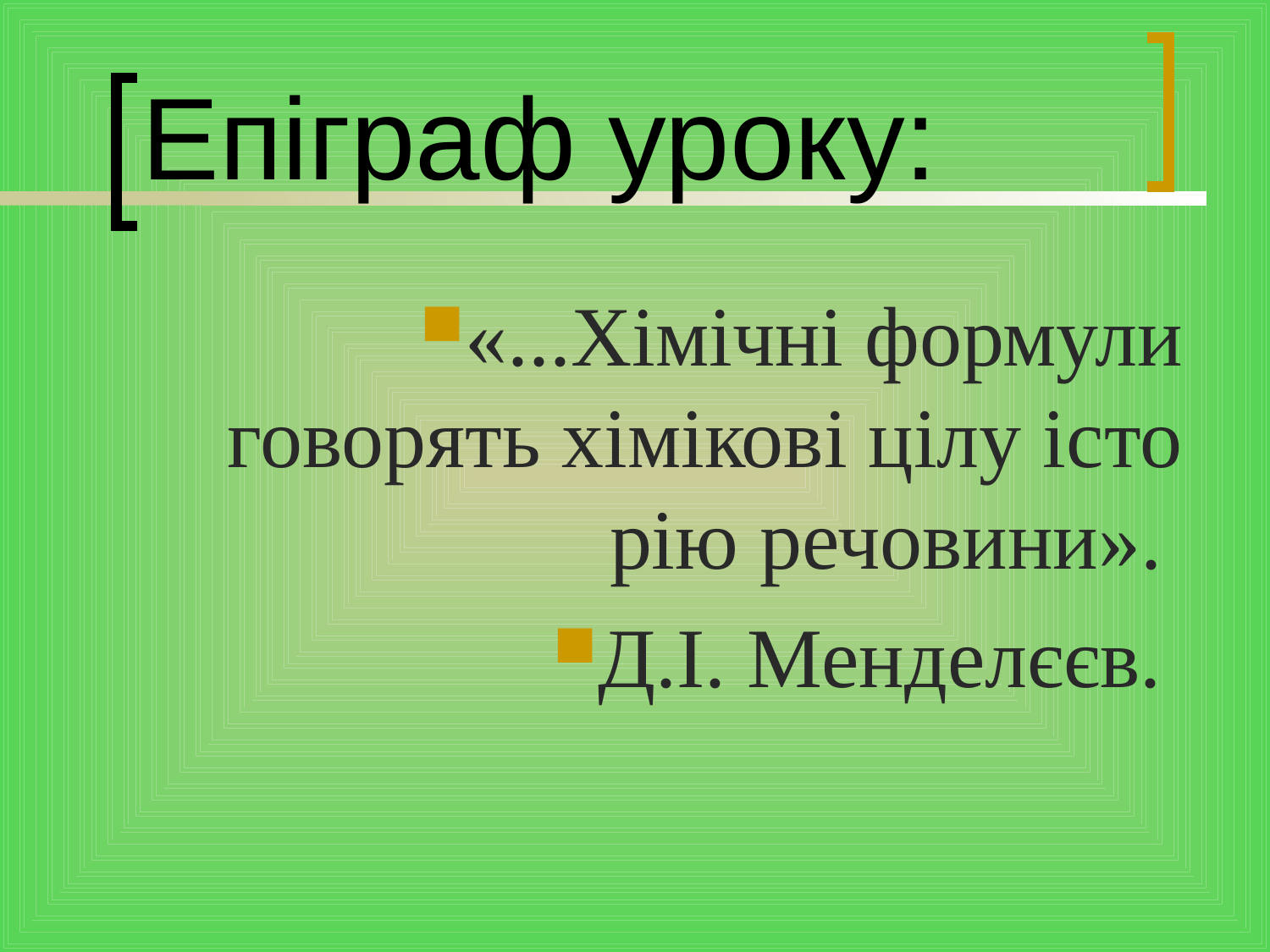

# Епіграф уроку:
«...Хімічні формули говорять хімікові цілу істо­рію речовини».
Д.І. Менделєєв.